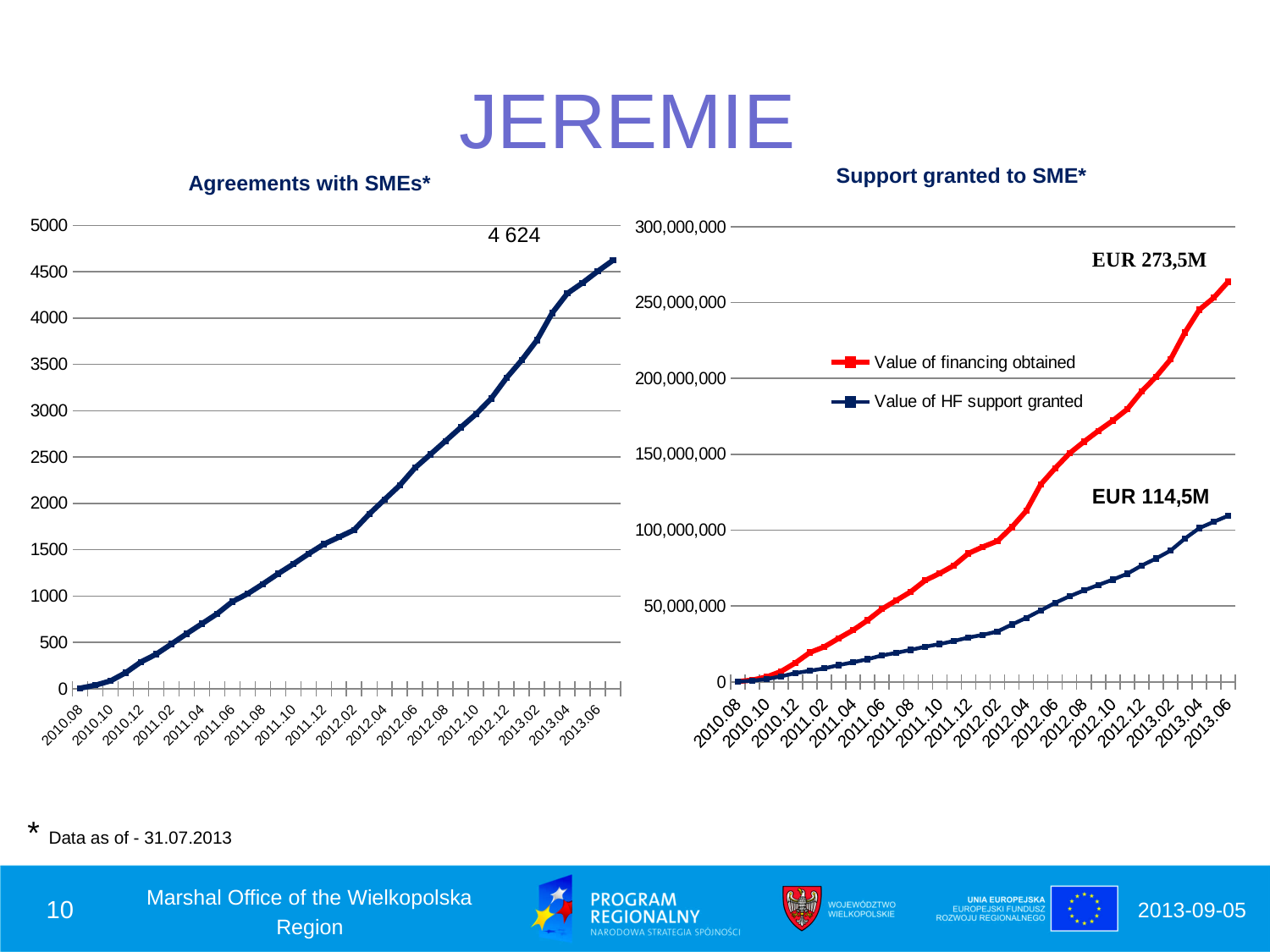

JEREMIE
 Agreements with SMEs*
Support granted to SME*

### Chart

| Category | Liczba MŚP |
|---|---|
| 2010.08 | 5.0 |
| 2010.09 | 37.0 |
| 2010.10 | 84.0 |
| 2010.11 | 173.0 |
| 2010.12 | 288.0 |
| 2011.01 | 372.0 |
| 2011.02 | 482.0 |
| 2011.03 | 593.0 |
| 2011.04 | 701.0 |
| 2011.05 | 808.0 |
| 2011.06 | 939.0 |
| 2011.07 | 1024.0 |
| 2011.08 | 1129.0 |
| 2011.09 | 1240.0 |
| 2011.10 | 1344.0 |
| 2011.11 | 1455.0 |
| 2011.12 | 1559.0 |
| 2012.01 | 1635.0 |
| 2012.02 | 1713.0 |
| 2012.03 | 1887.0 |
| 2012.04 | 2042.0 |
| 2012.05 | 2196.0 |
| 2012.06 | 2384.0 |
| 2012.07 | 2528.0 |
| 2012.08 | 2673.0 |
| 2012.09 | 2820.0 |
| 2012.10 | 2964.0 |
| 2012.11 | 3131.0 |
| 2012.12 | 3353.0 |
| 2013.01 | 3545.0 |
| 2013.02 | 3761.0 |
| 2013.03 | 4054.0 |
| 2013.04 | 4266.0 |
| 2013.05 | 4380.0 |
| 2013.06 | 4506.0 |
| 2013.07 | 4624.0 |

### Chart

| Category | Value of financing obtained | Value of HF support granted |
|---|---|---|
| 2010.08 | 283030.08681174926 | 178618.14722321357 |
| 2010.09 | 1243191.8182899253 | 793712.2131050065 |
| 2010.10 | 3297990.2485432257 | 1907406.6357474138 |
| 2010.11 | 6935854.441669647 | 3719984.5879414887 |
| 2010.12 | 12554976.239743132 | 5850688.6478772685 |
| 2011.01 | 19416648.257818967 | 7362328.5574979205 |
| 2011.02 | 23118010.17005589 | 8946486.350338923 |
| 2011.03 | 28771214.53918424 | 11114571.497205375 |
| 2011.04 | 34160083.608039066 | 13003661.757640624 |
| 2011.05 | 40624514.57486027 | 14947886.754667617 |
| 2011.06 | 48047389.8275657 | 17489545.739089068 |
| 2011.07 | 53778087.889166355 | 19181172.13937448 |
| 2011.08 | 59492390.30800333 | 21185240.76227845 |
| 2011.09 | 66907384.7187537 | 23240089.36853372 |
| 2011.10 | 71518151.04055165 | 24972590.260435246 |
| 2011.11 | 76803437.93554519 | 27003999.87013916 |
| 2011.12 | 84725653.73290522 | 29293442.041622072 |
| 2012.01 | 89052553.48317292 | 31073855.58187651 |
| 2012.02 | 92781552.52705415 | 33221275.248899978 |
| 2012.03 | 101956817.12450922 | 37813752.832441434 |
| 2012.04 | 112746789.50885954 | 42209525.457010284 |
| 2012.05 | 130099563.9172316 | 47067745.93506957 |
| 2012.06 | 140760618.6205256 | 52107769.94030201 |
| 2012.07 | 150689075.9876325 | 56459612.9656321 |
| 2012.08 | 158278446.08157924 | 60311697.93173981 |
| 2012.09 | 165466978.17100722 | 63921119.20513746 |
| 2012.10 | 172186090.6600071 | 67404498.88405257 |
| 2012.11 | 179687419.12950405 | 71290206.29991692 |
| 2012.12 | 191388775.26935425 | 76685273.81876563 |
| 2013.01 | 201156788.22927815 | 81324663.38732311 |
| 2013.02 | 212519905.25389463 | 86500268.34700918 |
| 2013.03 | 230200187.8249494 | 94453682.11178489 |
| 2013.04 | 245254322.7755973 | 101371606.0941848 |
| 2013.05 | 253165575.91390175 | 105548120.16934237 |
| 2013.06 | 263728940.56130332 | 109519717.72386728 |
* Data as of - 31.07.2013
10
Marshal Office of the Wielkopolska Region
2013-09-05